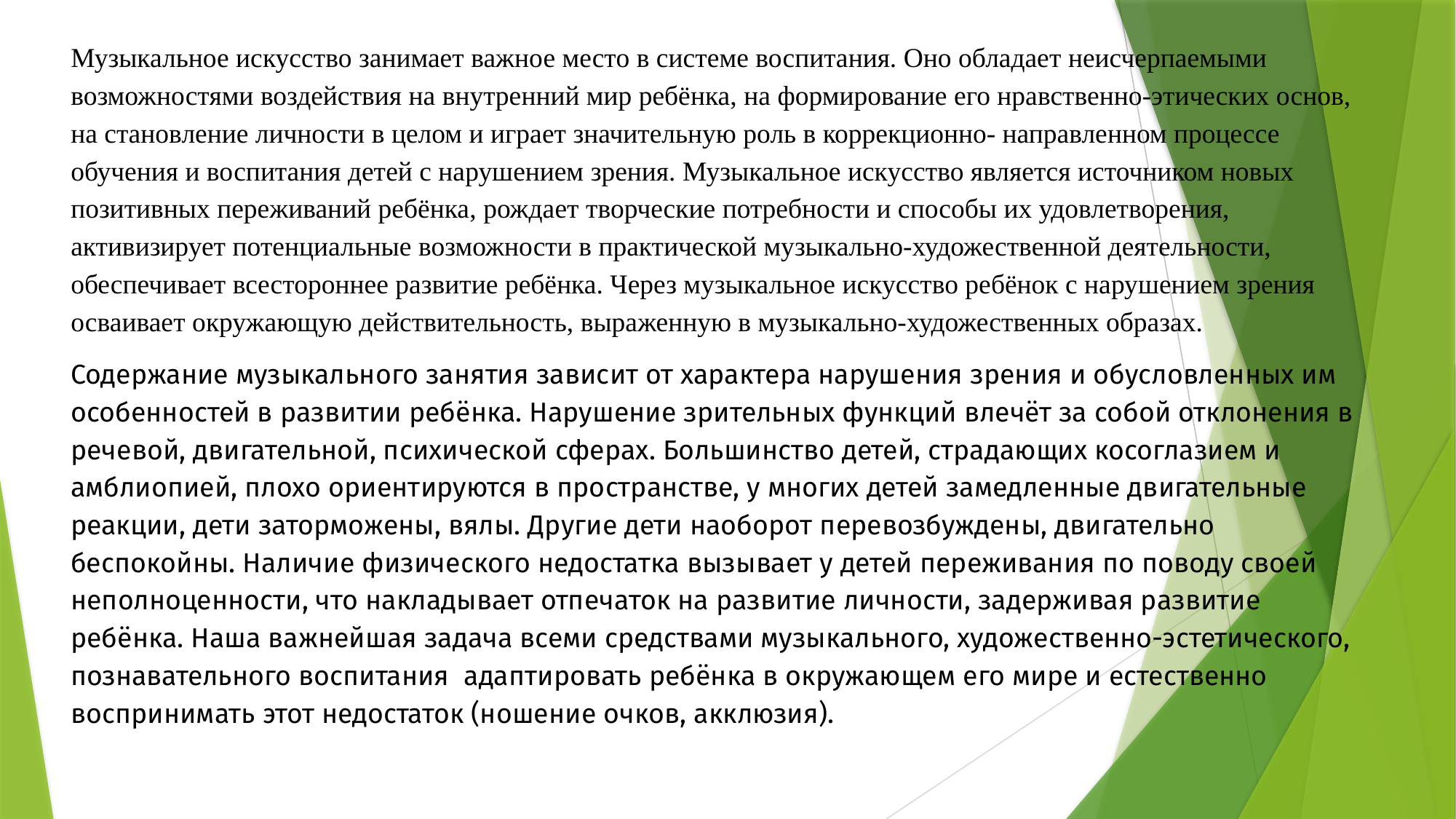

Музыкальное искусство занимает важное место в системе воспитания. Оно обладает неисчерпаемыми возможностями воздействия на внутренний мир ребёнка, на формирование его нравственно-этических основ, на становление личности в целом и играет значительную роль в коррекционно- направленном процессе обучения и воспитания детей с нарушением зрения. Музыкальное искусство является источником новых позитивных переживаний ребёнка, рождает творческие потребности и способы их удовлетворения, активизирует потенциальные возможности в практической музыкально-художественной деятельности, обеспечивает всестороннее развитие ребёнка. Через музыкальное искусство ребёнок с нарушением зрения осваивает окружающую действительность, выраженную в музыкально-художественных образах.
Содержание музыкального занятия зависит от характера нарушения зрения и обусловленных им особенностей в развитии ребёнка. Нарушение зрительных функций влечёт за собой отклонения в речевой, двигательной, психической сферах. Большинство детей, страдающих косоглазием и амблиопией, плохо ориентируются в пространстве, у многих детей замедленные двигательные реакции, дети заторможены, вялы. Другие дети наоборот перевозбуждены, двигательно беспокойны. Наличие физического недостатка вызывает у детей переживания по поводу своей неполноценности, что накладывает отпечаток на развитие личности, задерживая развитие ребёнка. Наша важнейшая задача всеми средствами музыкального, художественно-эстетического, познавательного воспитания  адаптировать ребёнка в окружающем его мире и естественно воспринимать этот недостаток (ношение очков, акклюзия).